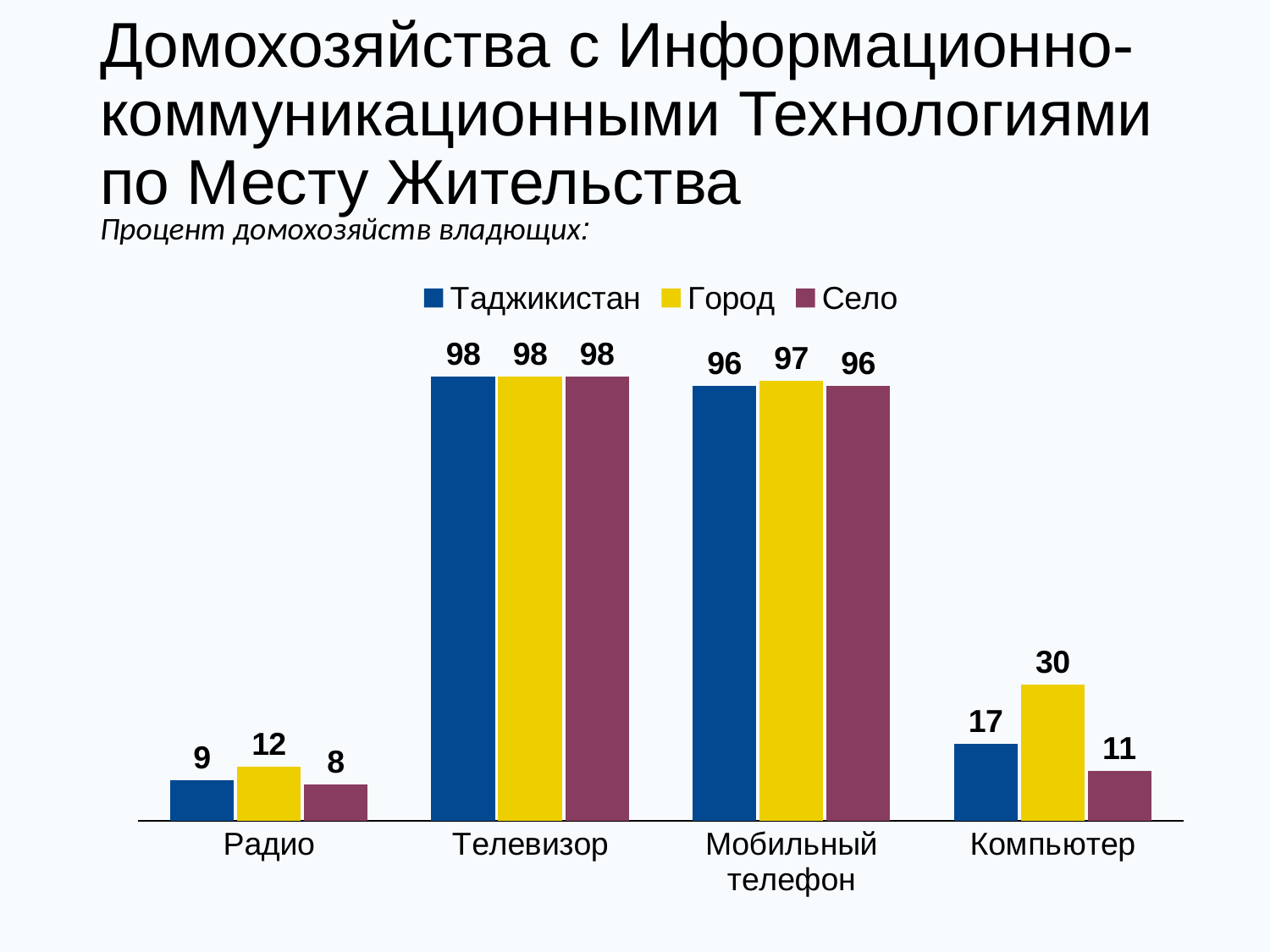

# Домохозяйства с Информационно-коммуникационными Технологиями по Месту Жительства
Процент домохозяйств владющих:

### Chart

| Category | Таджикистан | Город | Село |
|---|---|---|---|
| Радио | 9.0 | 12.0 | 8.0 |
| Телевизор | 98.0 | 98.0 | 98.0 |
| Мобильный телефон | 96.0 | 97.0 | 96.0 |
| Компьютер | 17.0 | 30.0 | 11.0 |